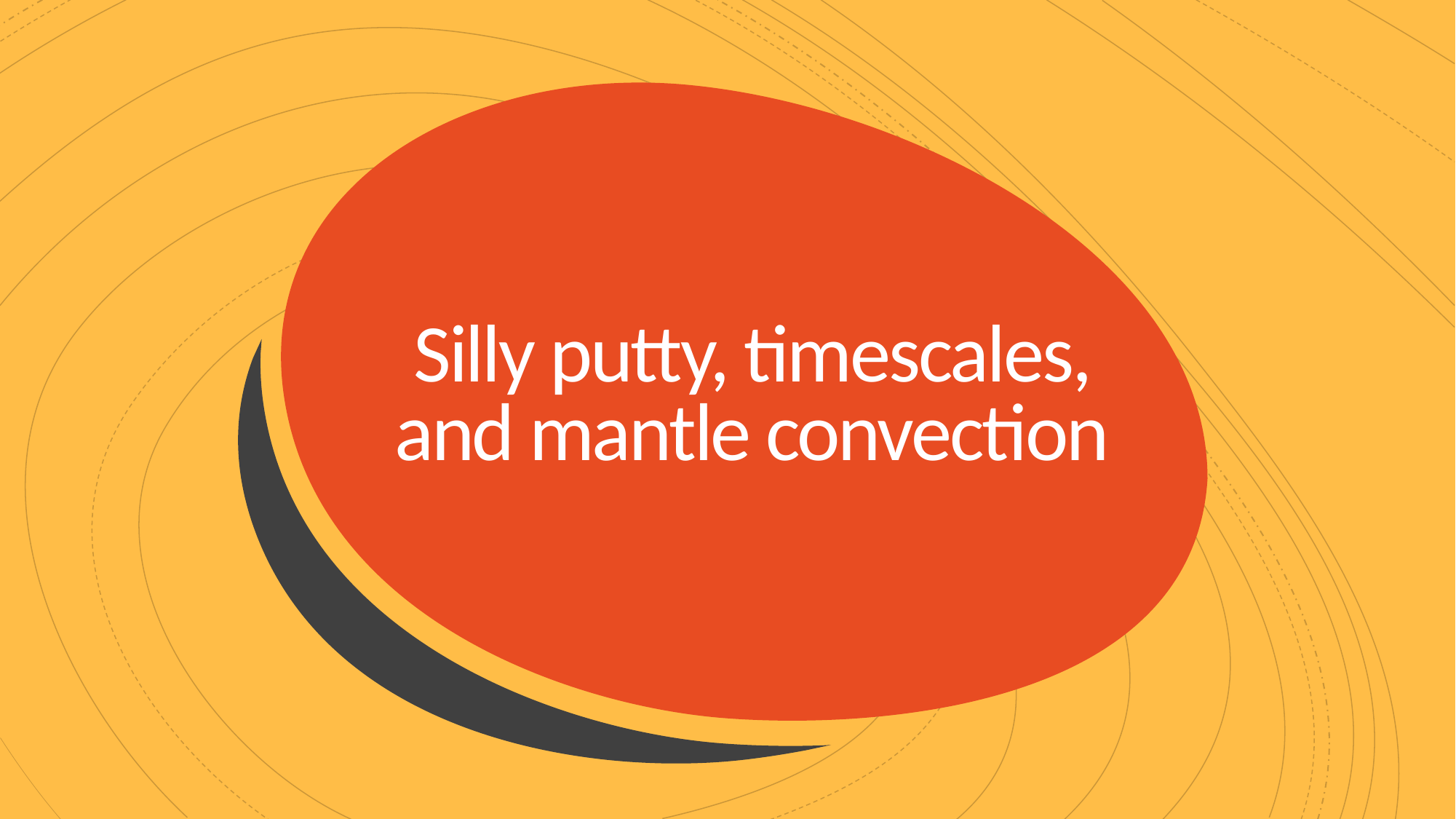

# Silly putty, timescales, and mantle convection